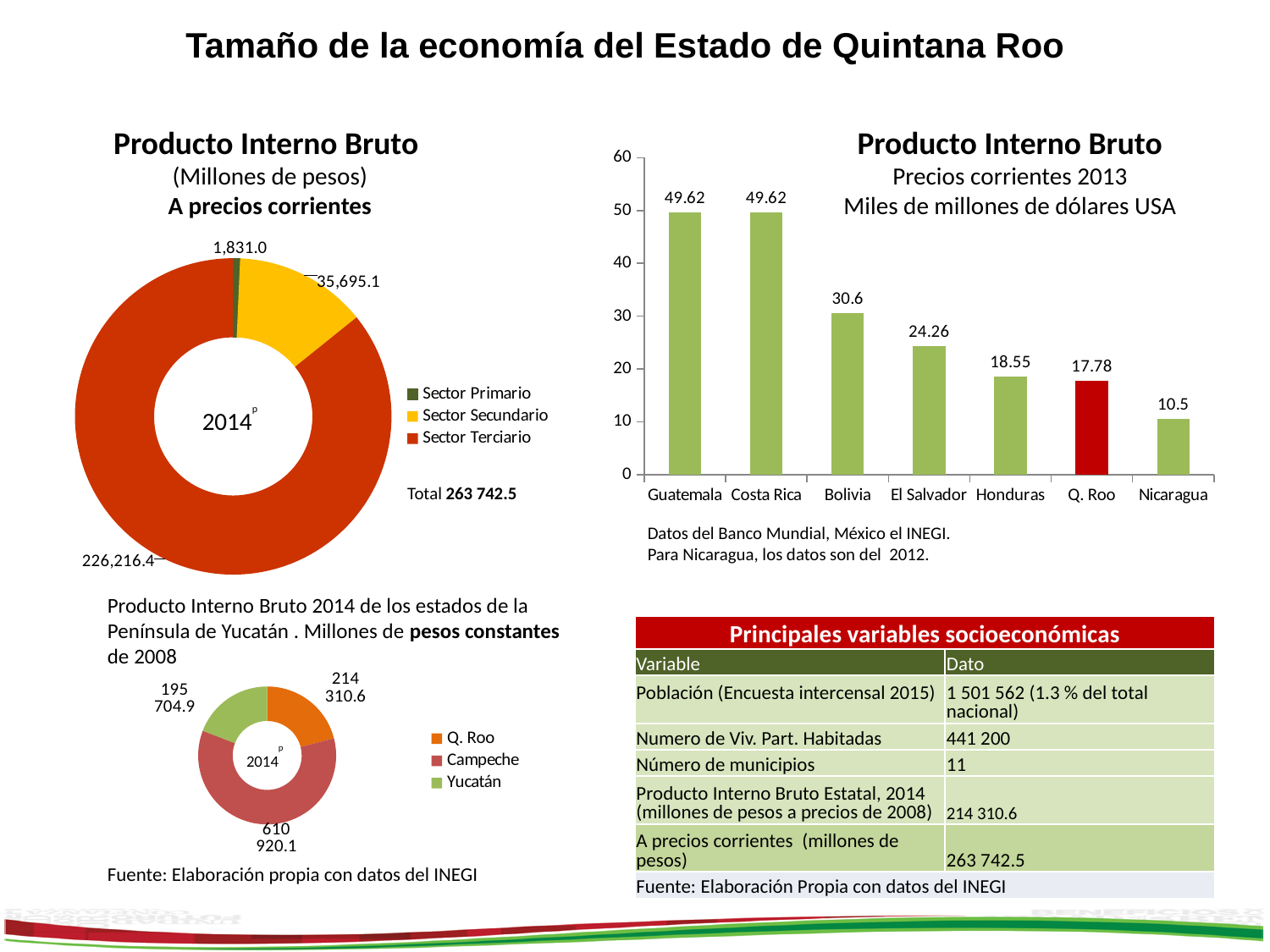

Tamaño de la economía del Estado de Quintana Roo
Producto Interno Bruto
(Millones de pesos)
A precios corrientes
Producto Interno Bruto
Precios corrientes 2013
Miles de millones de dólares USA

### Chart

| Category |  |
|---|---|
| Guatemala | 49.62000000000001 |
| Costa Rica | 49.62000000000001 |
| Bolivia | 30.6 |
| El Salvador | 24.259999999999987 |
| Honduras | 18.55 |
| Q. Roo | 17.779999999999987 |
| Nicaragua | 10.5 |

### Chart

| Category |  |
|---|---|
| Sector Primario | 1831.0 |
| Sector Secundario | 35695.138 |
| Sector Terciario | 226216.36899999998 |
2014p
Total 263 742.5
Datos del Banco Mundial, México el INEGI.
Para Nicaragua, los datos son del  2012.
Producto Interno Bruto 2014 de los estados de la Península de Yucatán . Millones de pesos constantes de 2008
| Principales variables socioeconómicas |  |
| --- | --- |
| Variable | Dato |
| Población (Encuesta intercensal 2015) | 1 501 562 (1.3 % del total nacional) |
| Numero de Viv. Part. Habitadas | 441 200 |
| Número de municipios | 11 |
| Producto Interno Bruto Estatal, 2014 (millones de pesos a precios de 2008) | 214 310.6 |
| A precios corrientes  (millones de pesos) | 263 742.5 |
| Fuente: Elaboración Propia con datos del INEGI |  |

### Chart

| Category |  |
|---|---|
| Q. Roo | 214310.626 |
| Campeche | 610920.061 |
| Yucatán | 195704.912 |
2014p
Fuente: Elaboración propia con datos del INEGI